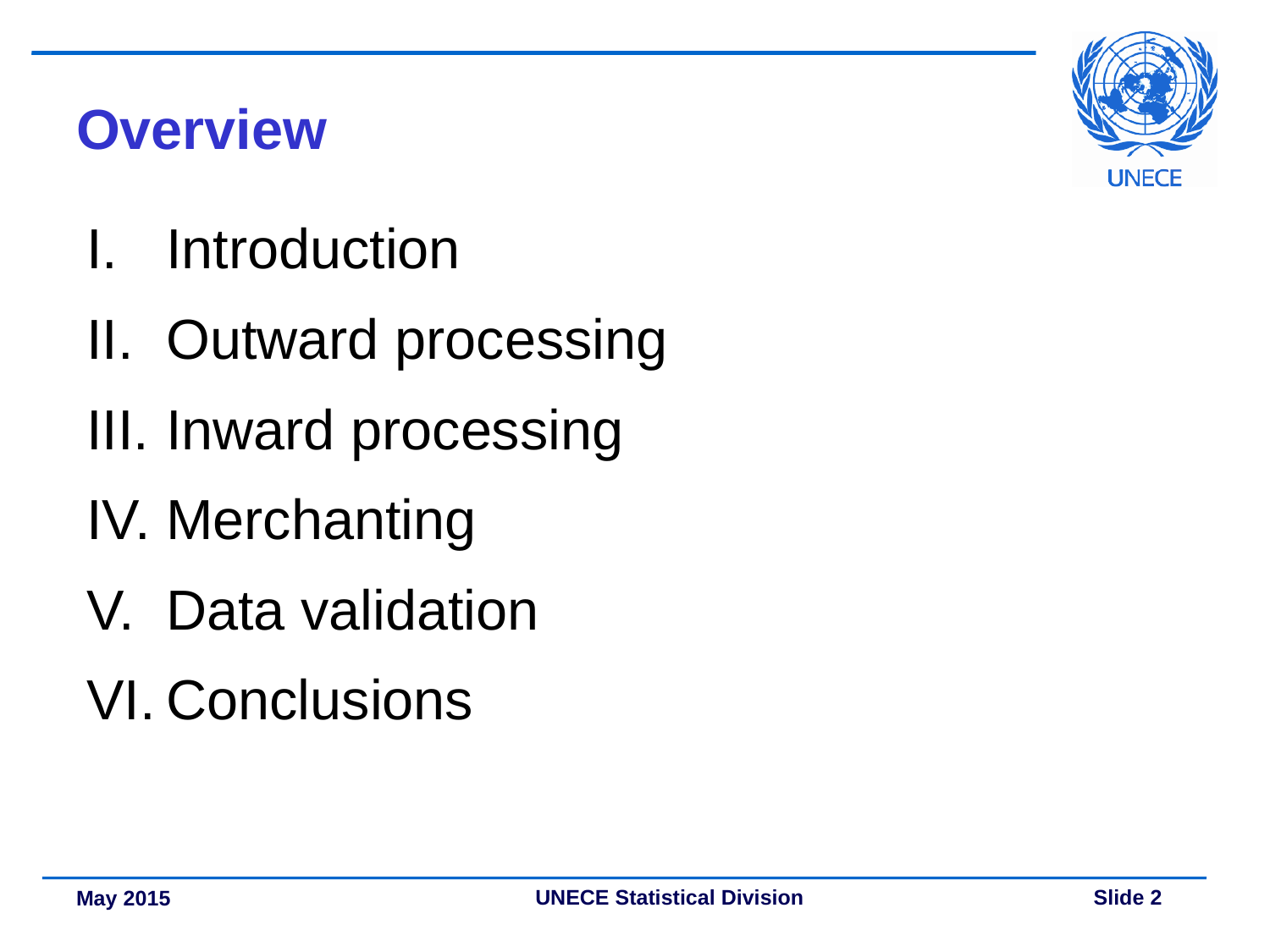

# Overview
Introduction
Outward processing
Inward processing
Merchanting
Data validation
Conclusions
May 2015